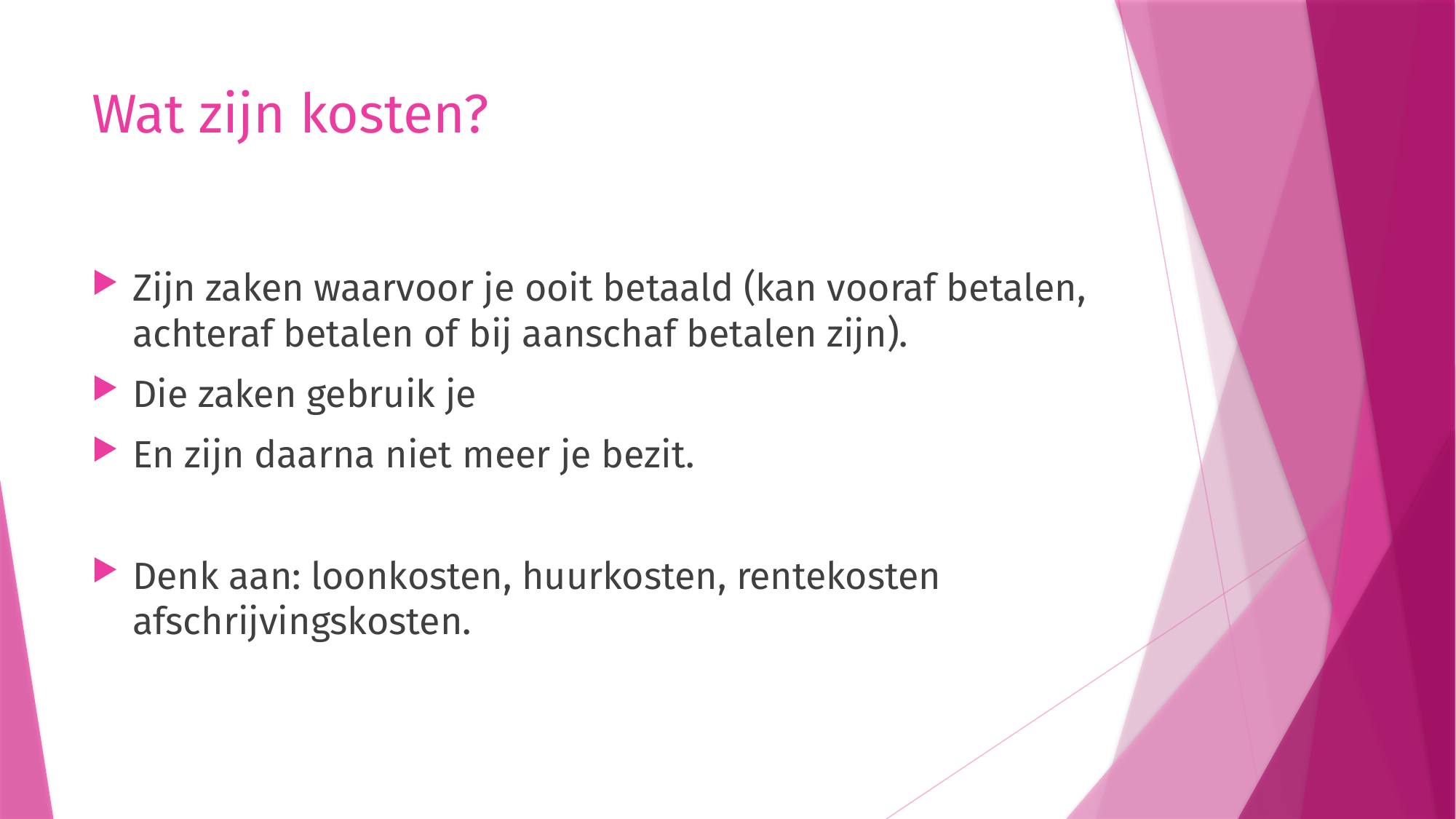

# Wat zijn kosten?
Zijn zaken waarvoor je ooit betaald (kan vooraf betalen, achteraf betalen of bij aanschaf betalen zijn).
Die zaken gebruik je
En zijn daarna niet meer je bezit.

Denk aan: loonkosten, huurkosten, rentekosten afschrijvingskosten.